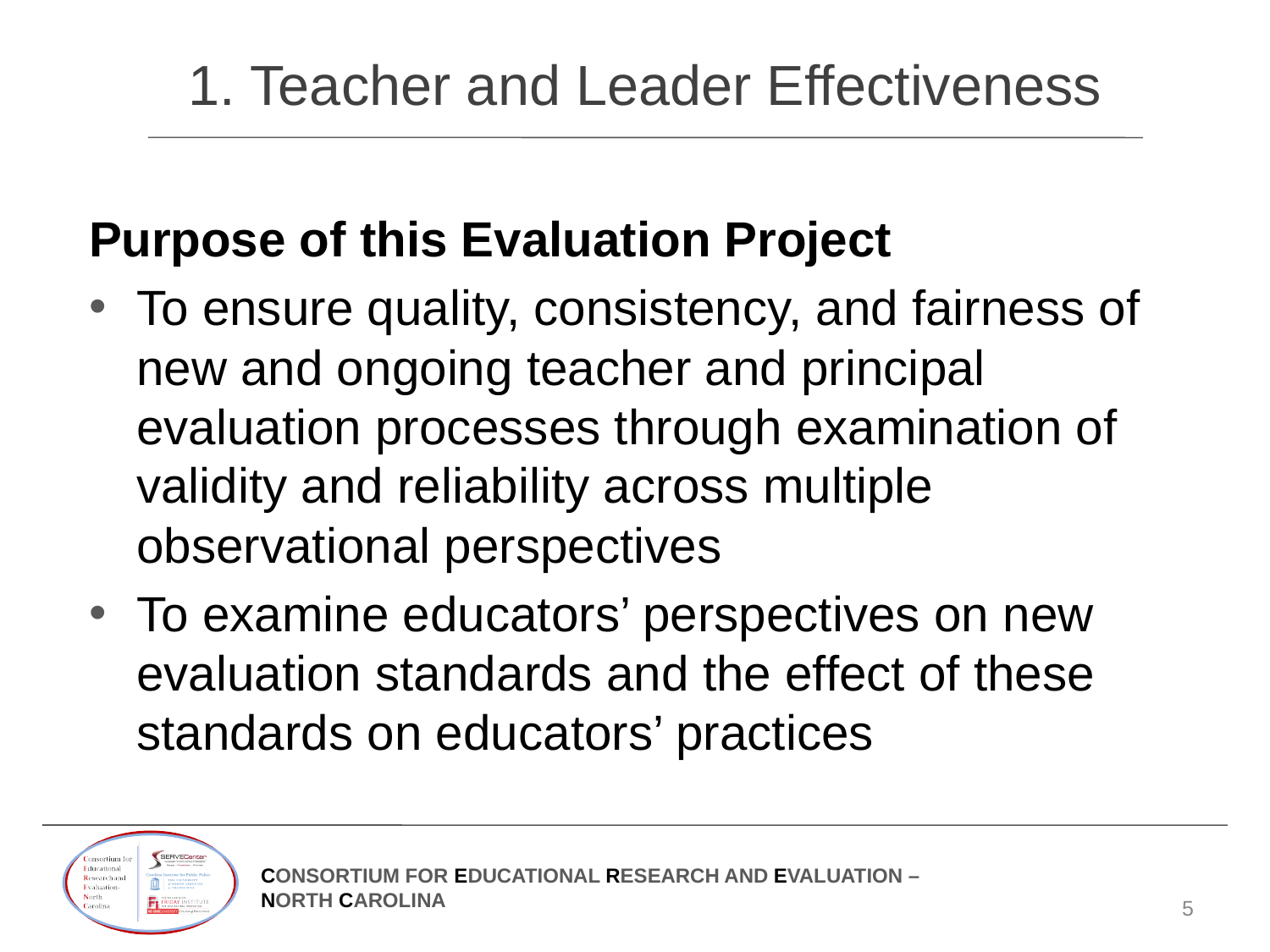

# 1. Teacher and Leader Effectiveness
Purpose of this Evaluation Project
To ensure quality, consistency, and fairness of new and ongoing teacher and principal evaluation processes through examination of validity and reliability across multiple observational perspectives
To examine educators’ perspectives on new evaluation standards and the effect of these standards on educators’ practices
5